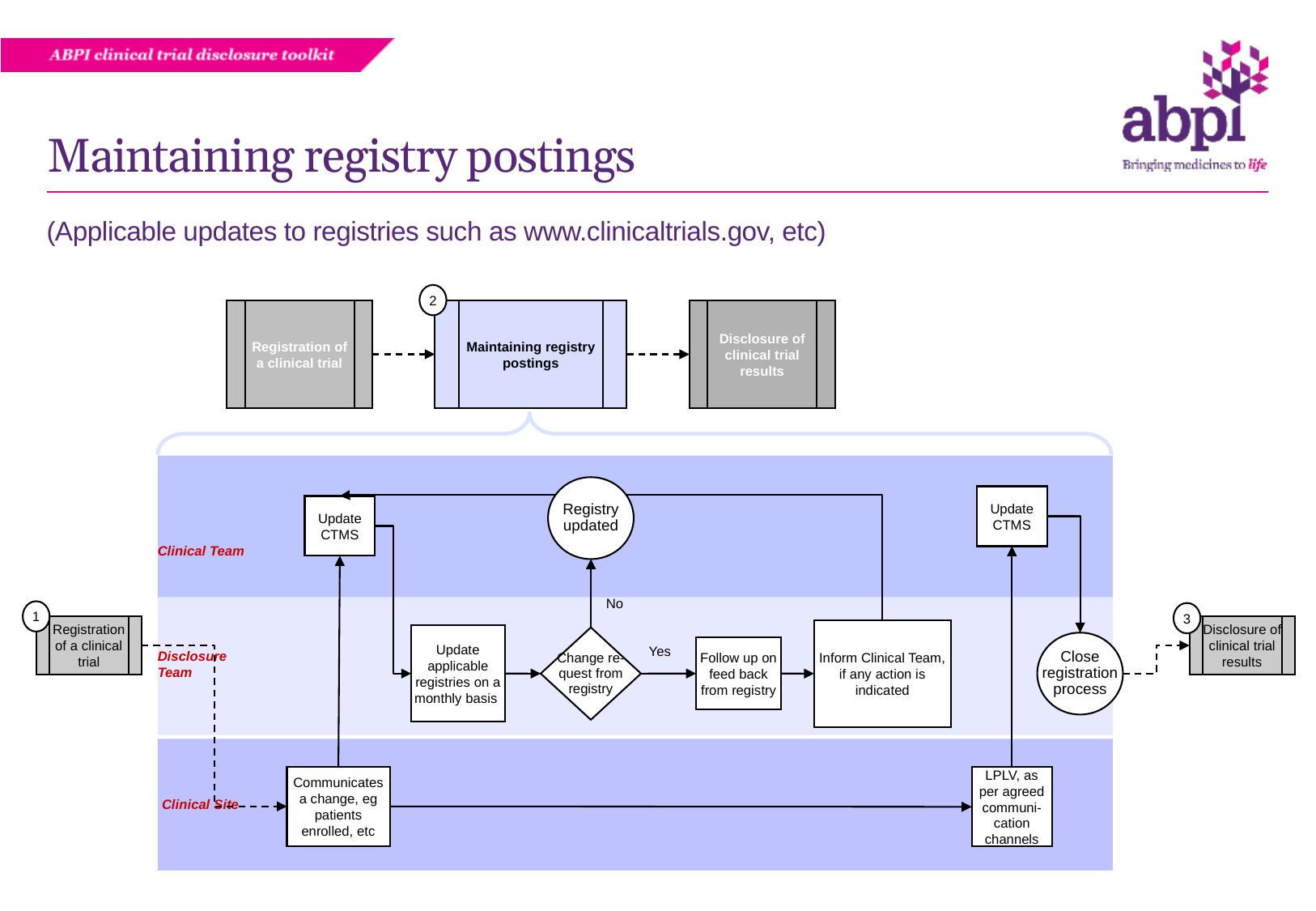

# Maintaining registry postings
(Applicable updates to registries such as www.clinicaltrials.gov, etc)
2
Registration of a clinical trial
Maintaining registry postings
Disclosure of clinical trial results

Registry
updated
Update CTMS
Update CTMS
Clinical Team
No

1
3
Registration of a clinical trial
Disclosure of clinical trial results
Inform Clinical Team, if any action is indicated
Update applicable registries on a monthly basis
Change re-
quest from
registry
Disclosure Team
Close
registration
process
Yes
Follow up on feed back from registry

Communicates a change, eg patients enrolled, etc
Clinical Site
LPLV, as per agreed communi-cation channels